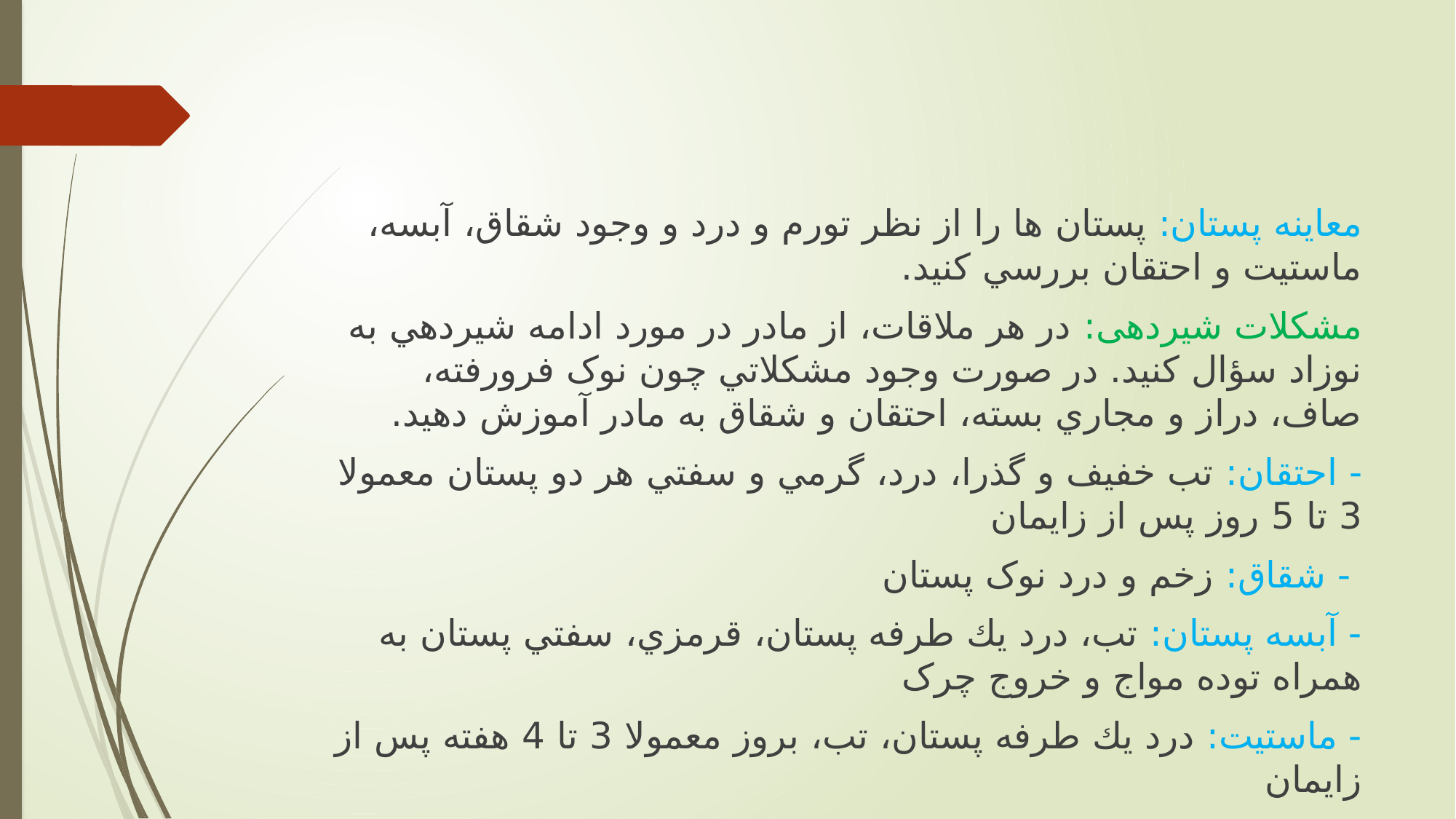

معاينه پستان: پستان ها را از نظر تورم و درد و وجود شقاق، آبسه، ماستیت و احتقان بررسي کنید.
مشکلات شیردهی: در هر ملاقات، از مادر در مورد ادامه شیردهي به نوزاد سؤال کنید. در صورت وجود مشکلاتي چون نوک فرورفته، صاف، دراز و مجاري بسته، احتقان و شقاق به مادر آموزش دهید.
- احتقان: تب خفیف و گذرا، درد، گرمي و سفتي هر دو پستان معمولا 3 تا 5 روز پس از زايمان
 - شقاق: زخم و درد نوک پستان
- آبسه پستان: تب، درد يك طرفه پستان، قرمزي، سفتي پستان به همراه توده مواج و خروج چرک
- ماستیت: درد يك طرفه پستان، تب، بروز معمولا 3 تا 4 هفته پس از زايمان